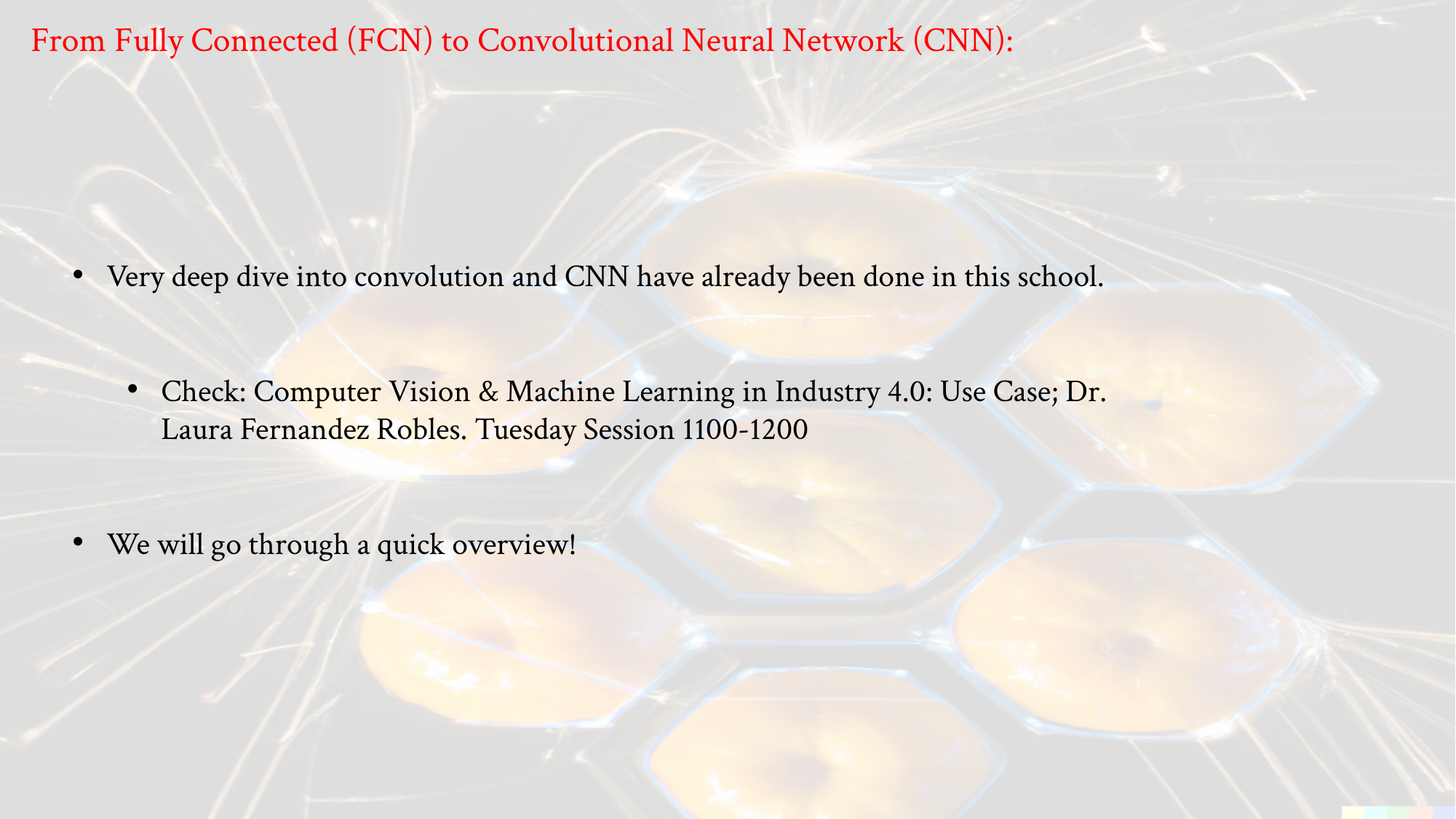

From Fully Connected (FCN) to Convolutional Neural Network (CNN):
Very deep dive into convolution and CNN have already been done in this school.

Check: Computer Vision & Machine Learning in Industry 4.0: Use Case; Dr. Laura Fernandez Robles. Tuesday Session 1100-1200

We will go through a quick overview!